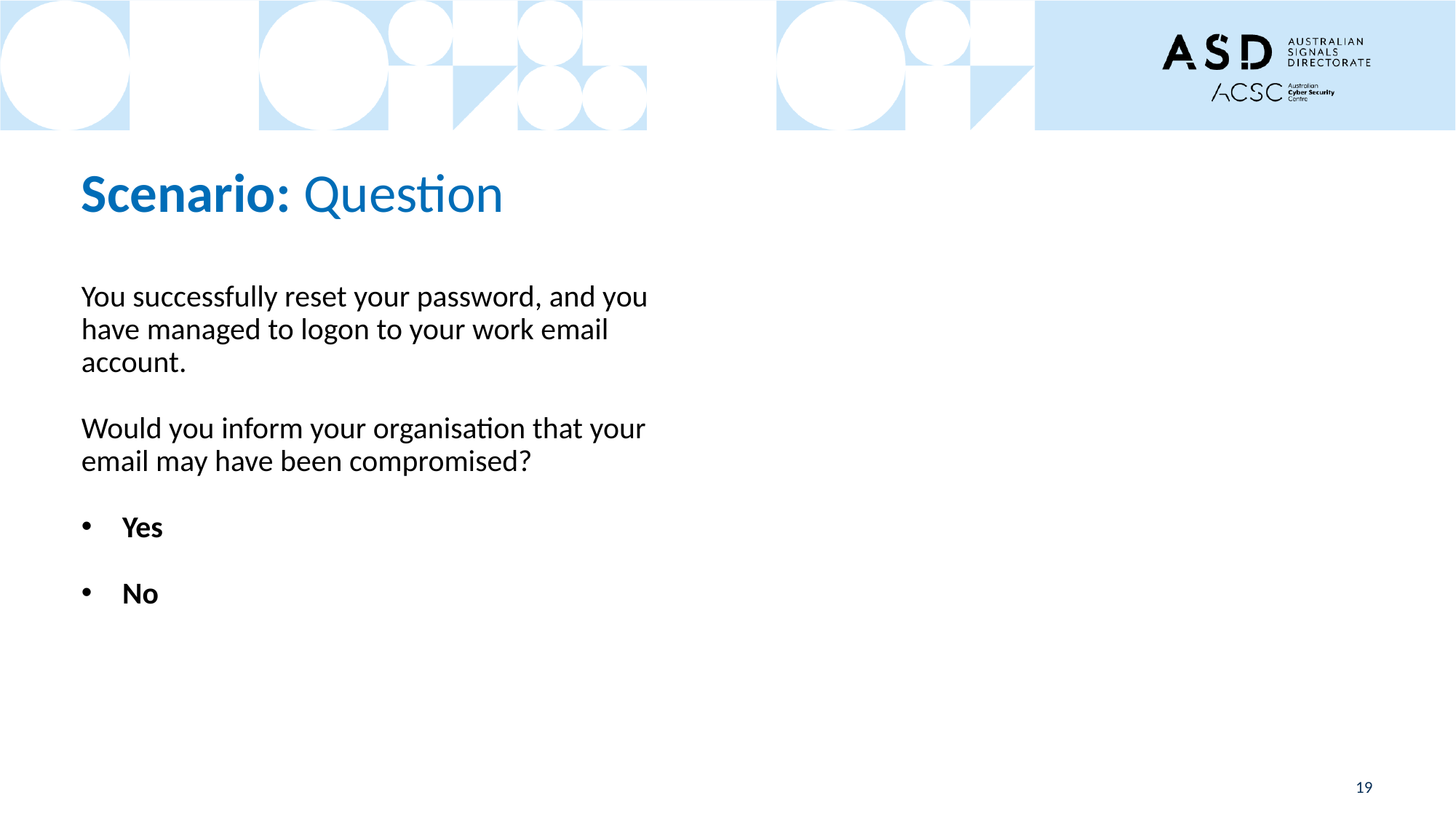

# Scenario: Question
You successfully reset your password, and you have managed to logon to your work email account.
Would you inform your organisation that your email may have been compromised?
Yes
No

19